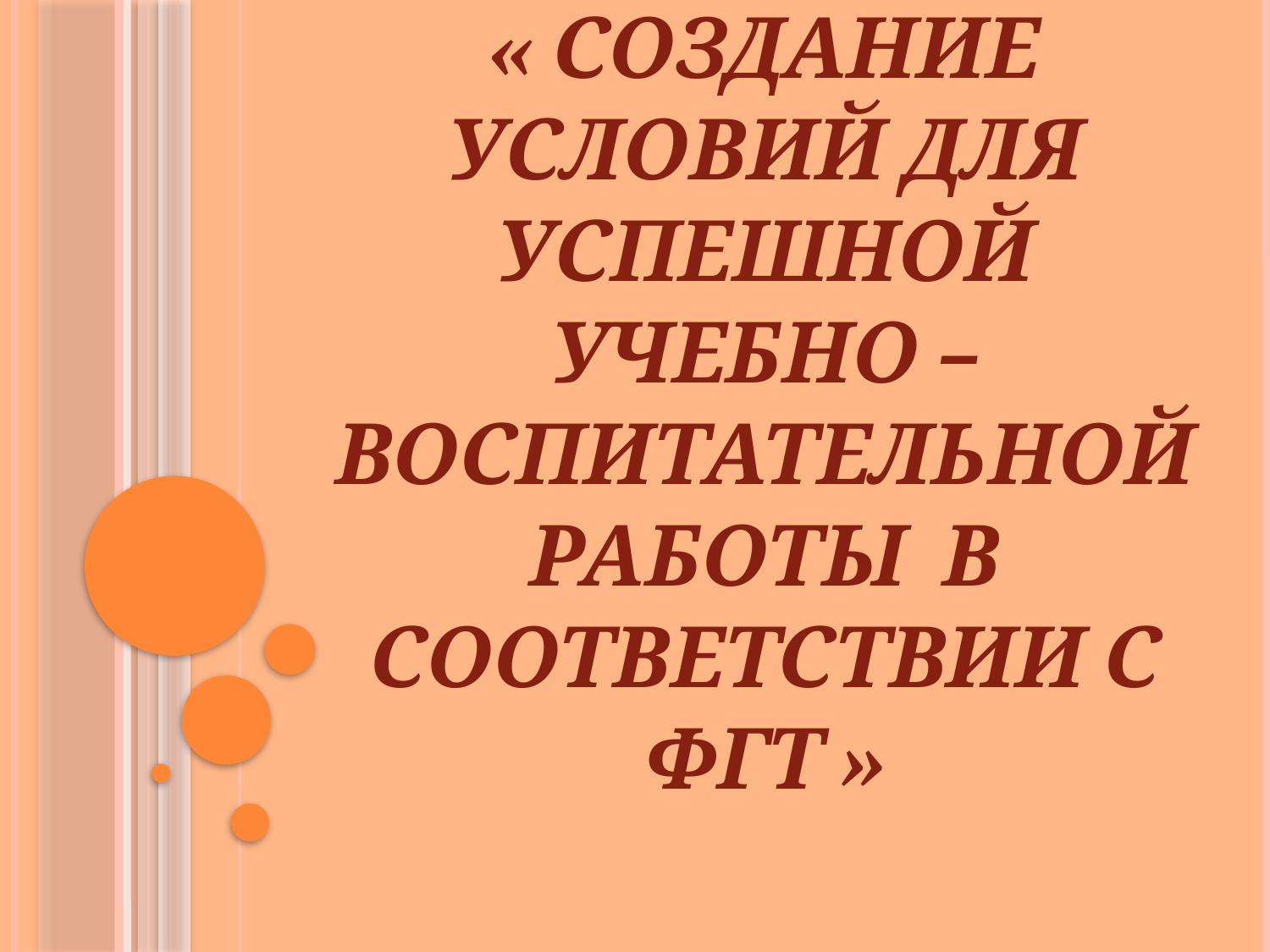

# педагогический совет: « Создание условий для успешной учебно –воспитательной работы  в соответствии с ФГТ »